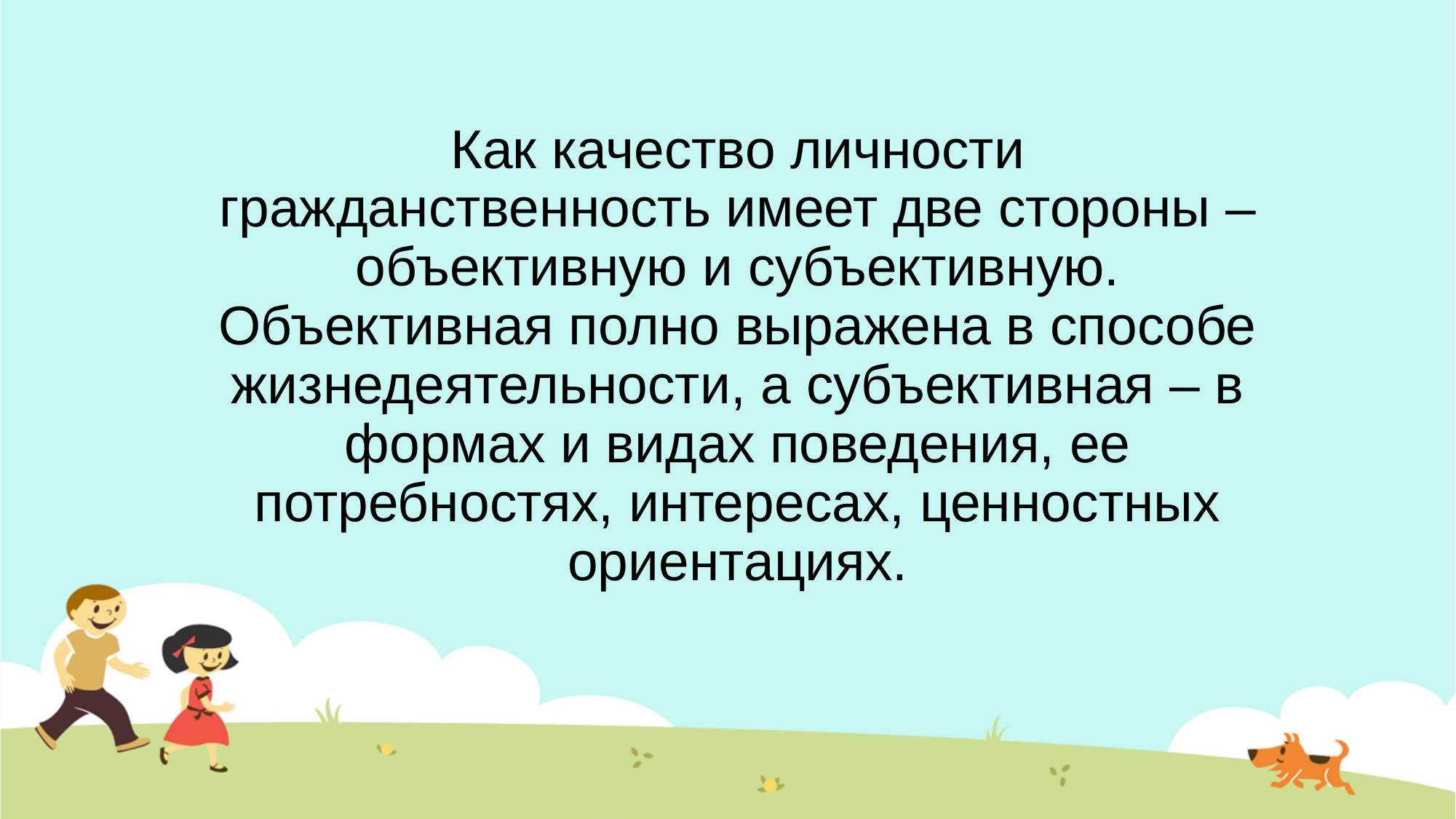

Как качество личности гражданственность имеет две стороны – объективную и субъективную. Объективная полно выражена в способе жизнедеятельности, а субъективная – в формах и видах поведения, ее потребностях, интересах, ценностных ориентациях.